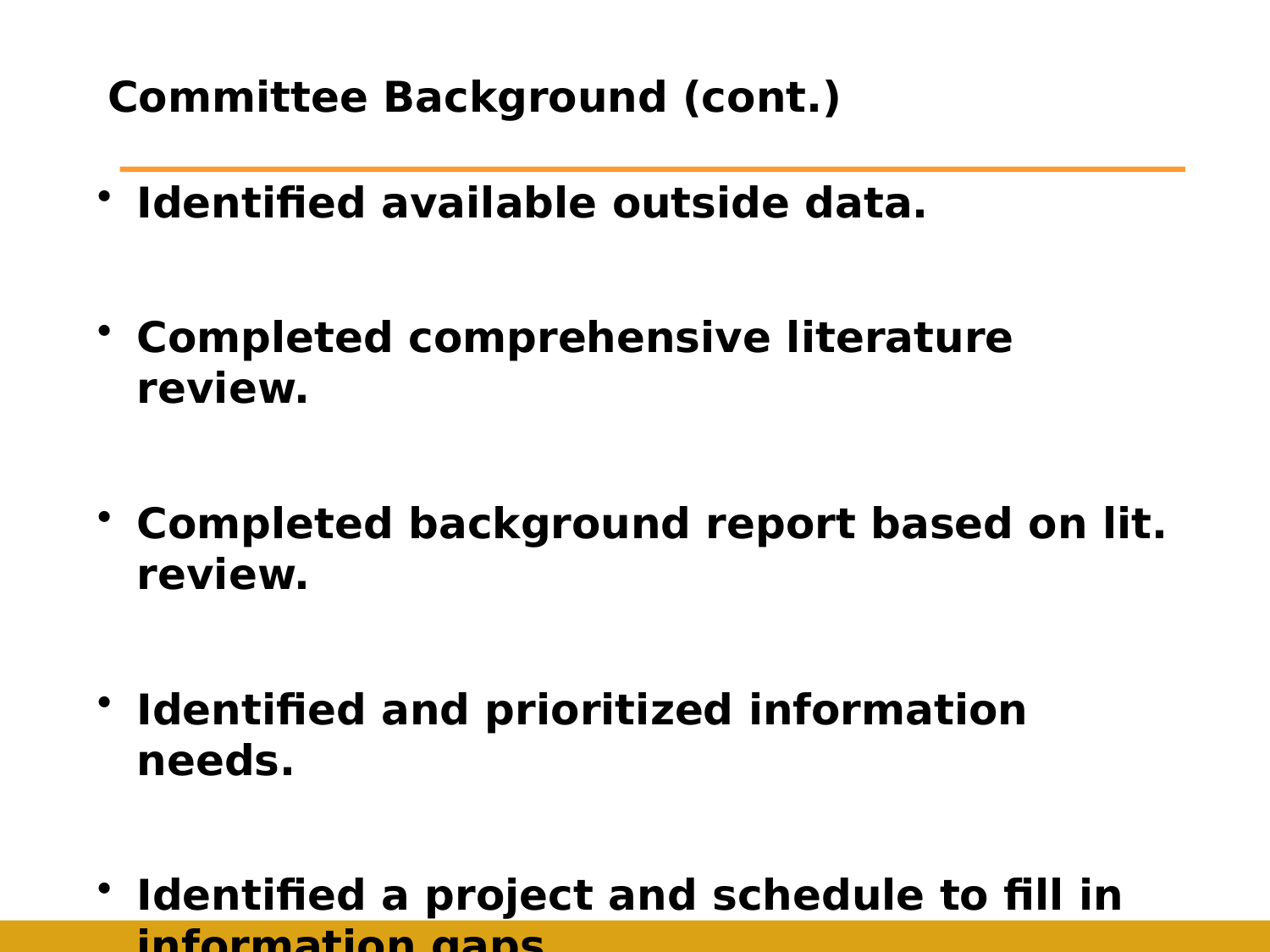

# Committee Background (cont.)
Identified available outside data.

Completed comprehensive literature review.

Completed background report based on lit. review.

Identified and prioritized information needs.

Identified a project and schedule to fill in information gaps.